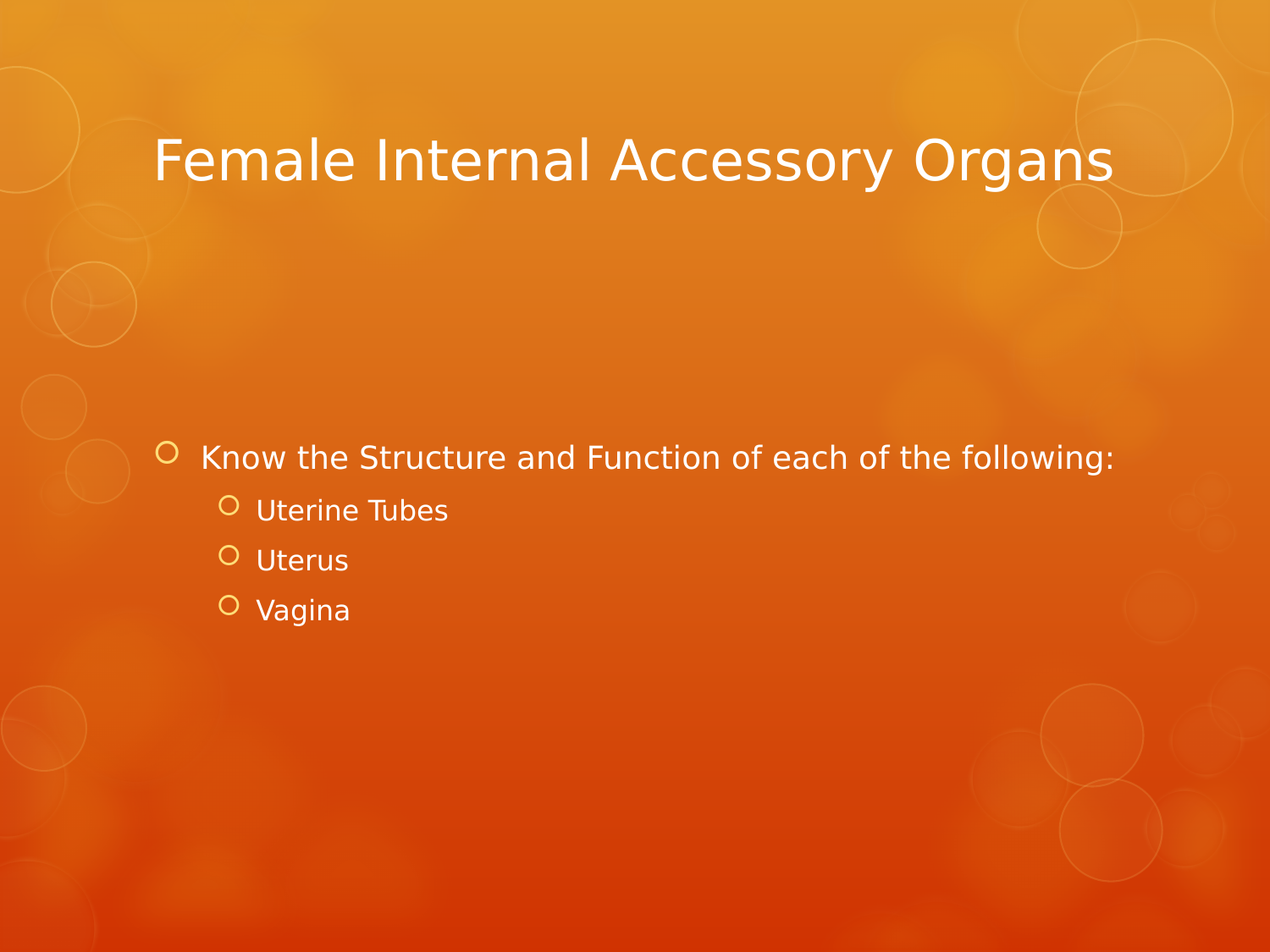

# Female Internal Accessory Organs
Know the Structure and Function of each of the following:
Uterine Tubes
Uterus
Vagina